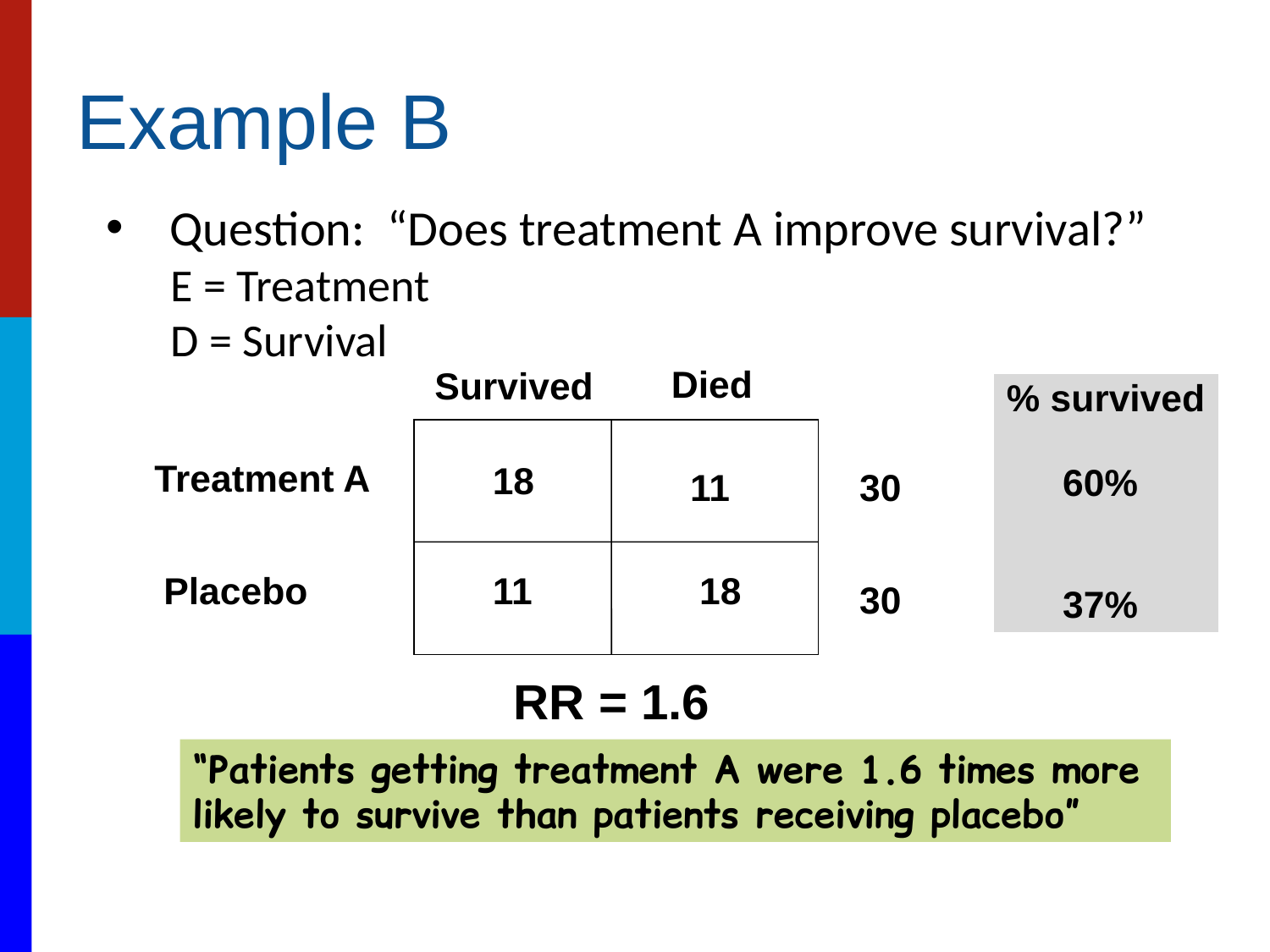

# Example B
Question:  “Does treatment A improve survival?”
E = Treatment
D = Survival
Died
Survived
% survived

60%
37%

Treatment A
18
11
30

Placebo
11
18
30
RR = 1.6
“Patients getting treatment A were 1.6 times more
likely to survive than patients receiving placebo”